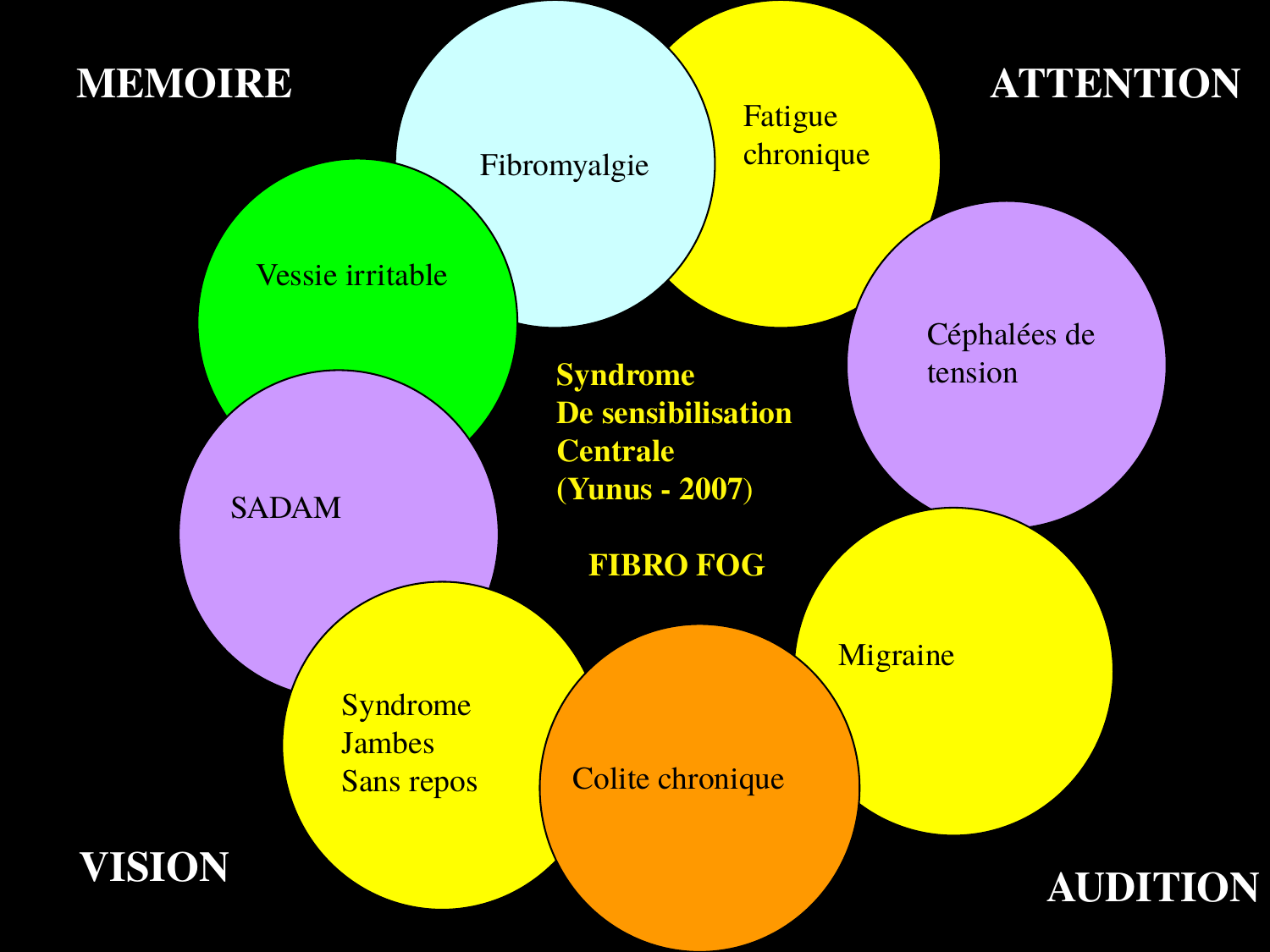

MEMOIRE
ATTENTION

Fatigue
chronique
Fibromyalgie

Vessie irritable
Céphalées de
tension
Syndrome
De sensibilisation
Centrale
(Yunus - 2007)

    FIBRO FOG

SADAM

Migraine
Syndrome
Jambes
Sans repos
Colite chronique
VISION
AUDITION